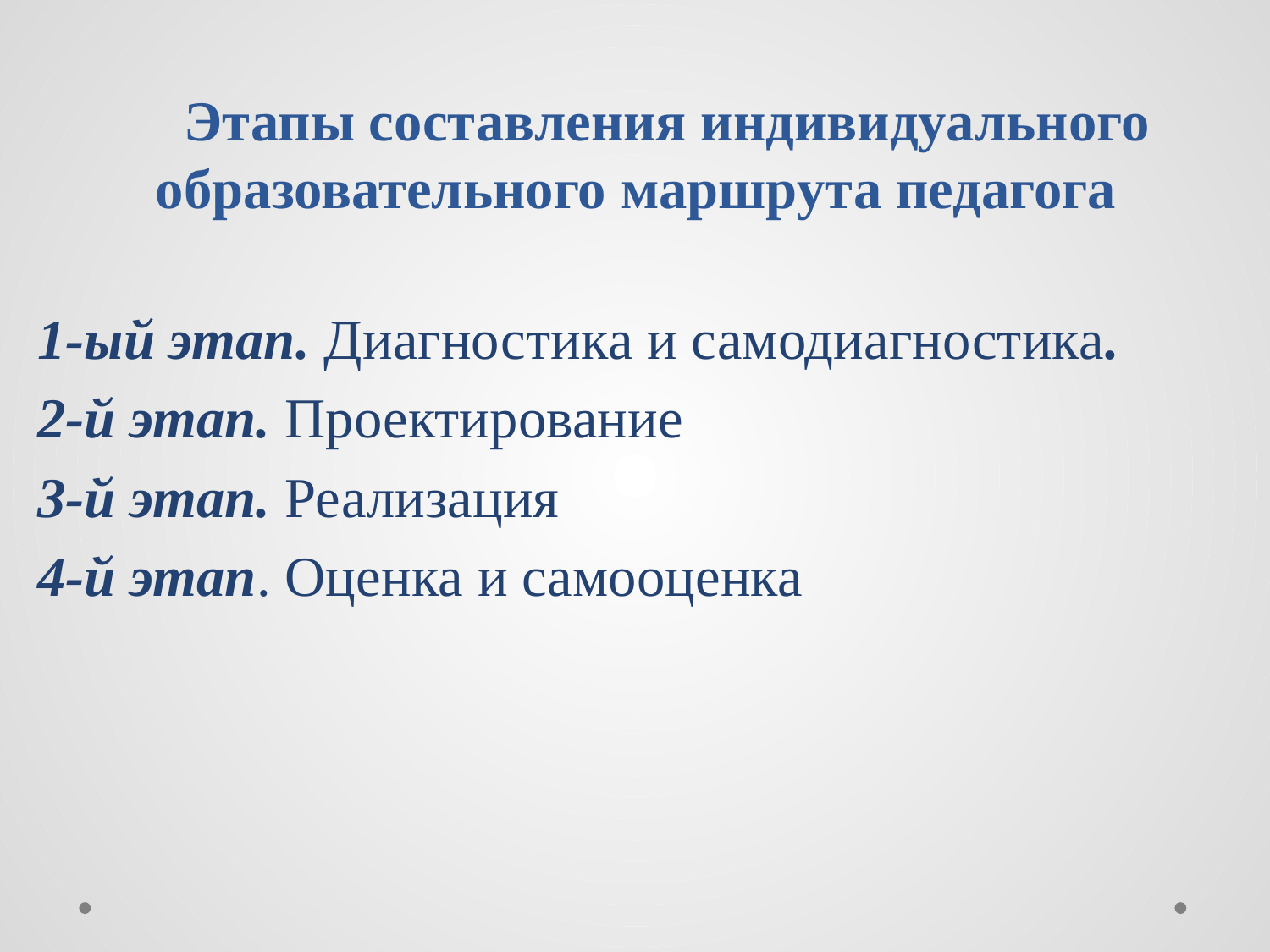

# Этапы составления индивидуального образовательного маршрута педагога
1-ый этап. Диагностика и самодиагностика.
2-й этап. Проектирование
3-й этап. Реализация
4-й этап. Оценка и самооценка